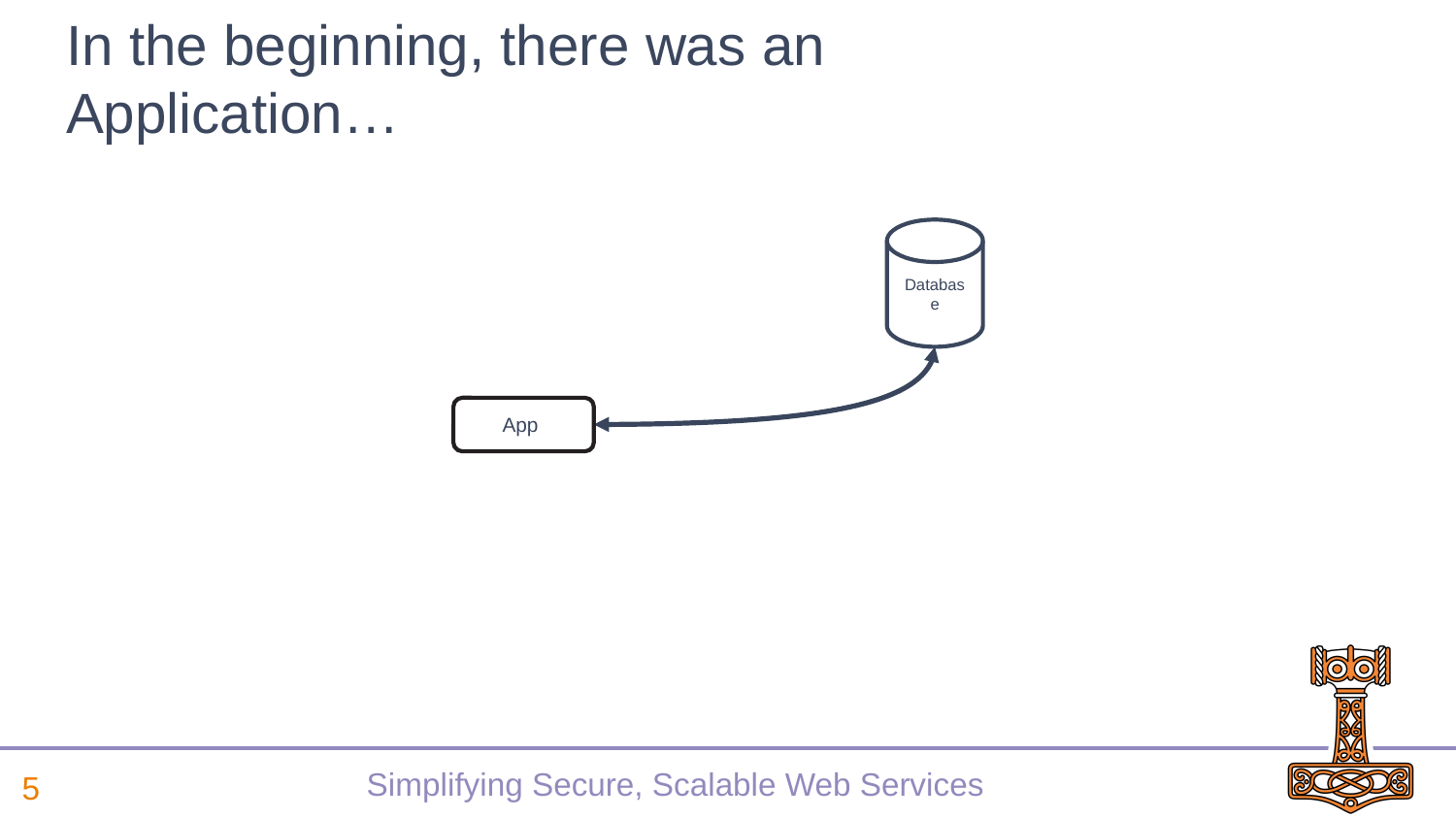

# In the beginning, there was an Application…
Database

App